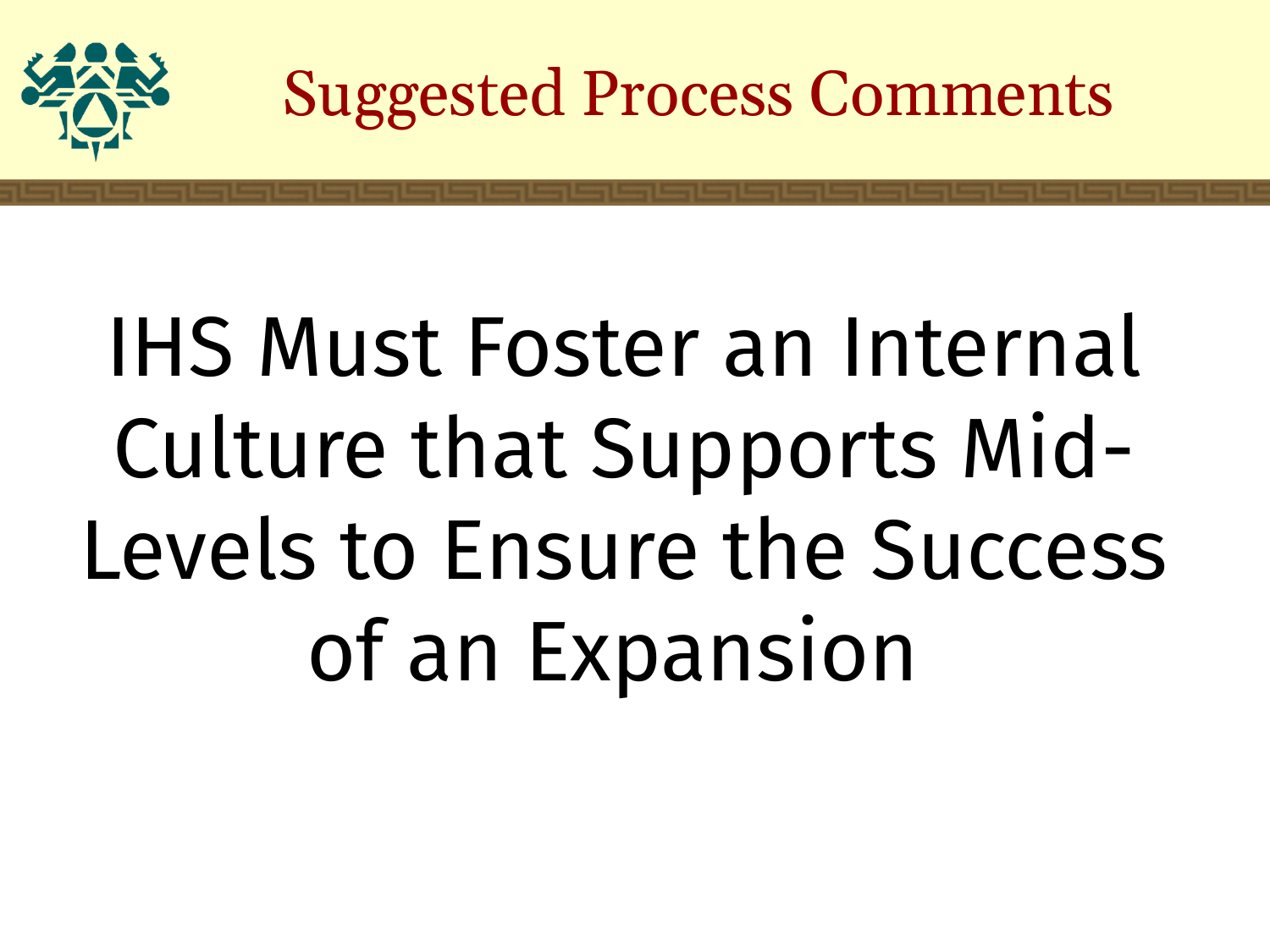

# Suggested Process Comments
IHS Must Foster an Internal Culture that Supports Mid-Levels to Ensure the Success of an Expansion